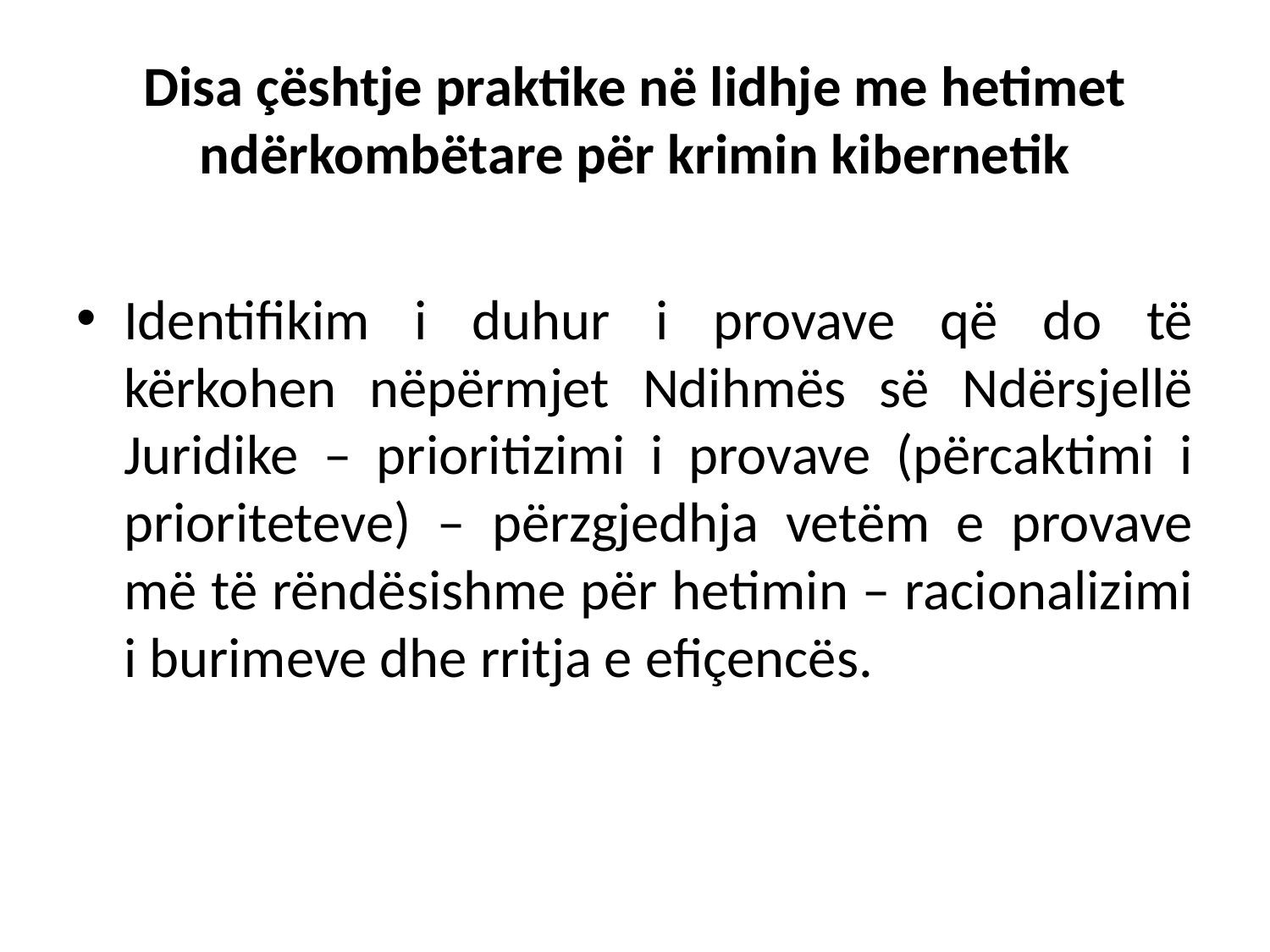

# Disa çështje praktike në lidhje me hetimet ndërkombëtare për krimin kibernetik
Identifikim i duhur i provave që do të kërkohen nëpërmjet Ndihmës së Ndërsjellë Juridike – prioritizimi i provave (përcaktimi i prioriteteve) – përzgjedhja vetëm e provave më të rëndësishme për hetimin – racionalizimi i burimeve dhe rritja e efiçencës.